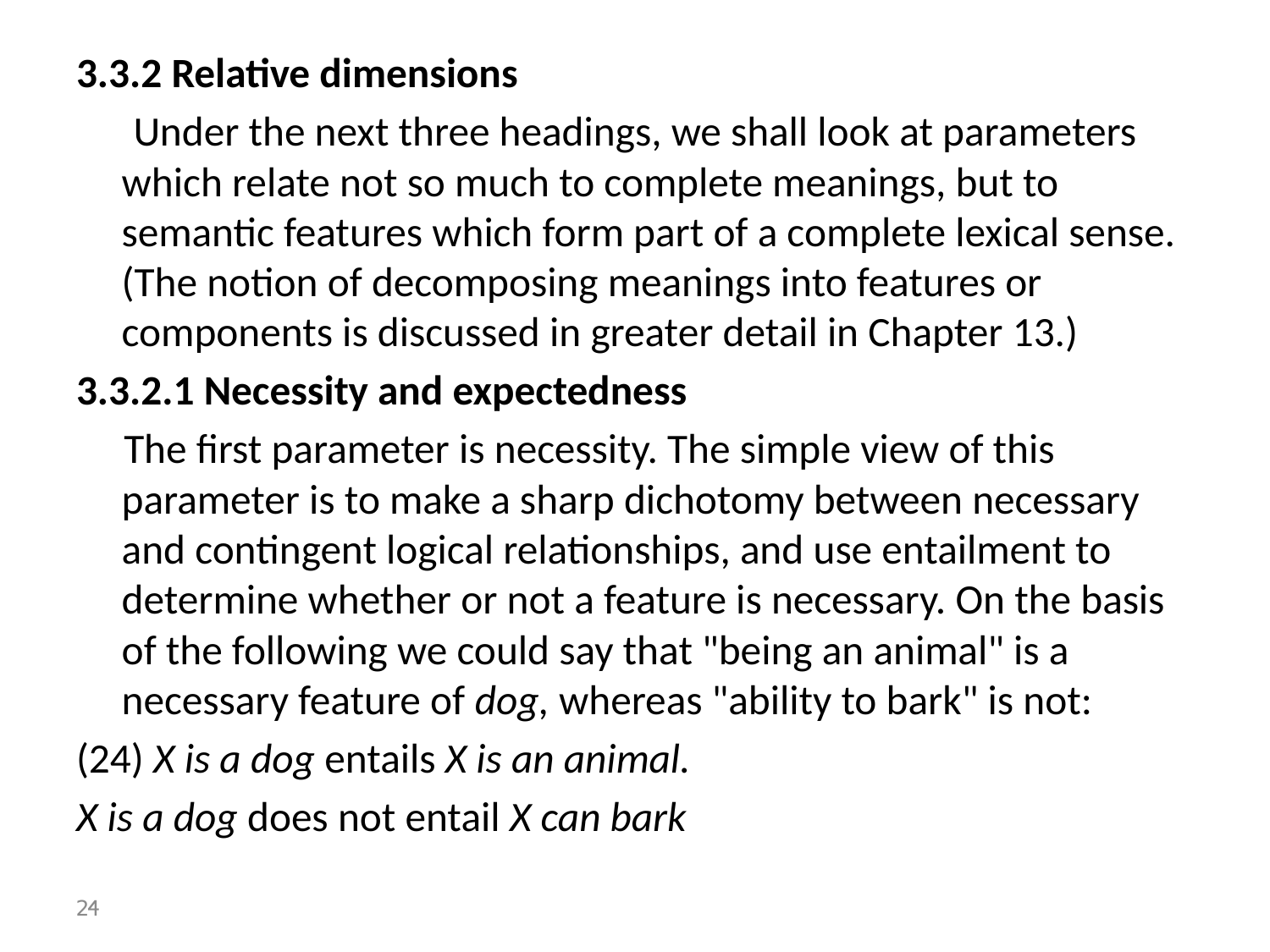

3.3.2 Relative dimensions
      Under the next three headings, we shall look at parameters which relate not so much to complete meanings, but to semantic features which form part of a complete lexical sense. (The notion of decomposing meanings into features or components is discussed in greater detail in Chapter 13.)
3.3.2.1 Necessity and expectedness
     The first parameter is necessity. The simple view of this parameter is to make a sharp dichotomy between necessary and contingent logical relationships, and use entailment to determine whether or not a feature is necessary. On the basis of the following we could say that "being an animal" is a necessary feature of dog, whereas "ability to bark" is not:
(24) X is a dog entails X is an animal.
X is a dog does not entail X can bark
24